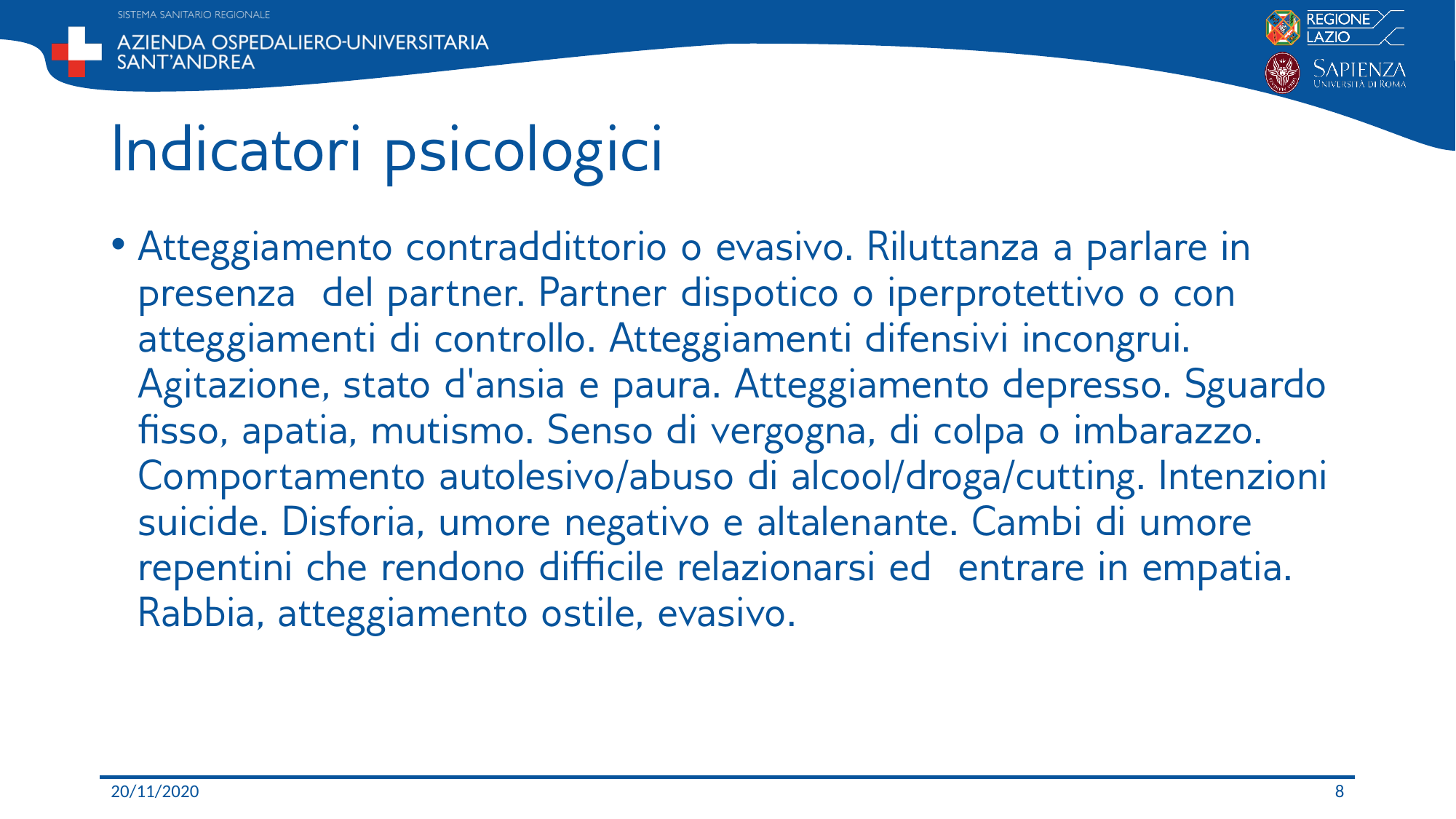

# Indicatori psicologici
Atteggiamento contraddittorio o evasivo. Riluttanza a parlare in presenza  del partner. Partner dispotico o iperprotettivo o con atteggiamenti di controllo. Atteggiamenti difensivi incongrui. Agitazione, stato d'ansia e paura. Atteggiamento depresso. Sguardo fisso, apatia, mutismo. Senso di vergogna, di colpa o imbarazzo. Comportamento autolesivo/abuso di alcool/droga/cutting. Intenzioni suicide. Disforia, umore negativo e altalenante. Cambi di umore repentini che rendono difficile relazionarsi ed  entrare in empatia. Rabbia, atteggiamento ostile, evasivo.

20/11/2020

8